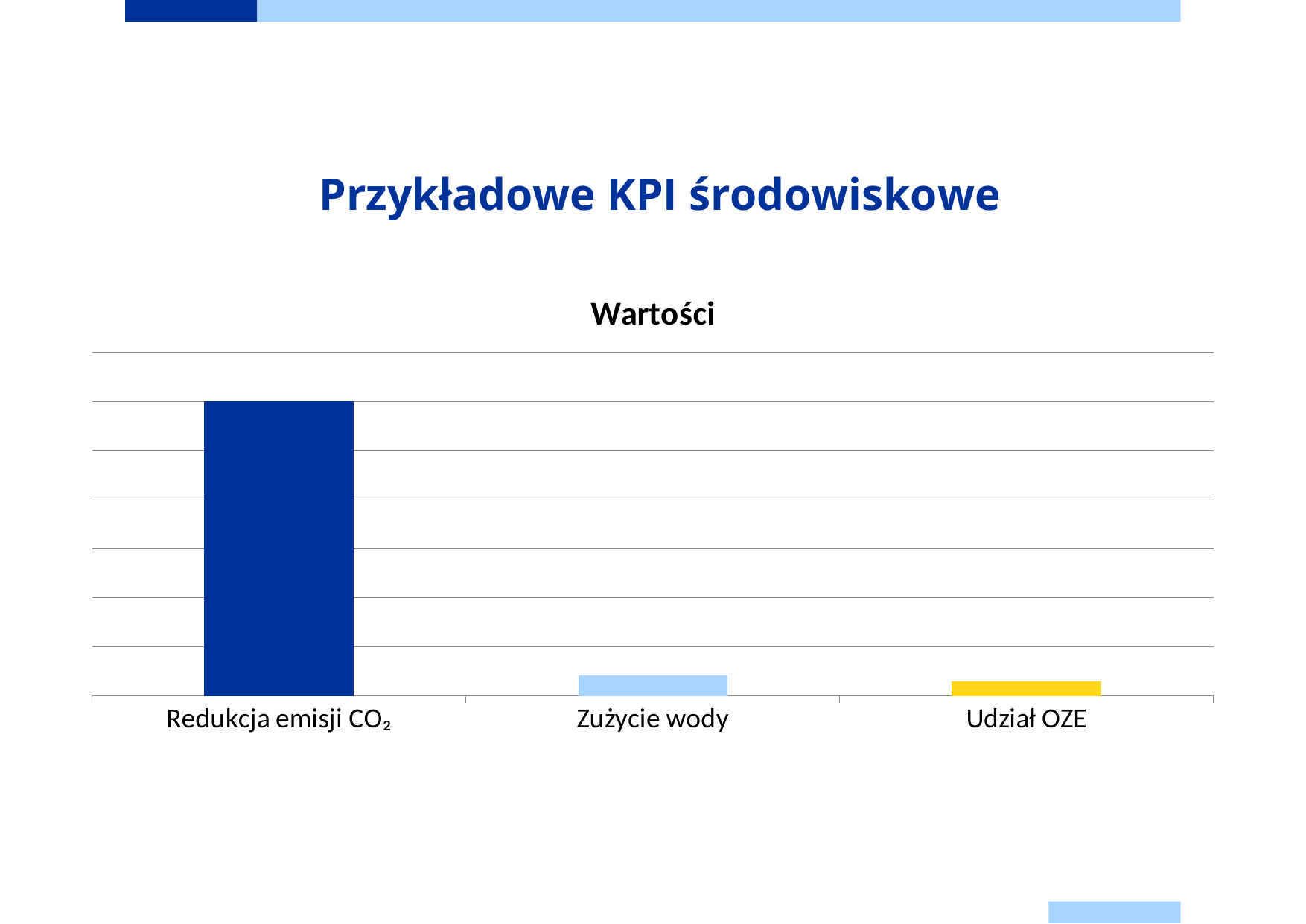

# Przykładowe KPI środowiskowe

### Chart:

| Category | Wartości |
|---|---|
| Redukcja emisji CO₂ | 1200.0 |
| Zużycie wody | 85.0 |
| Udział OZE | 60.0 |